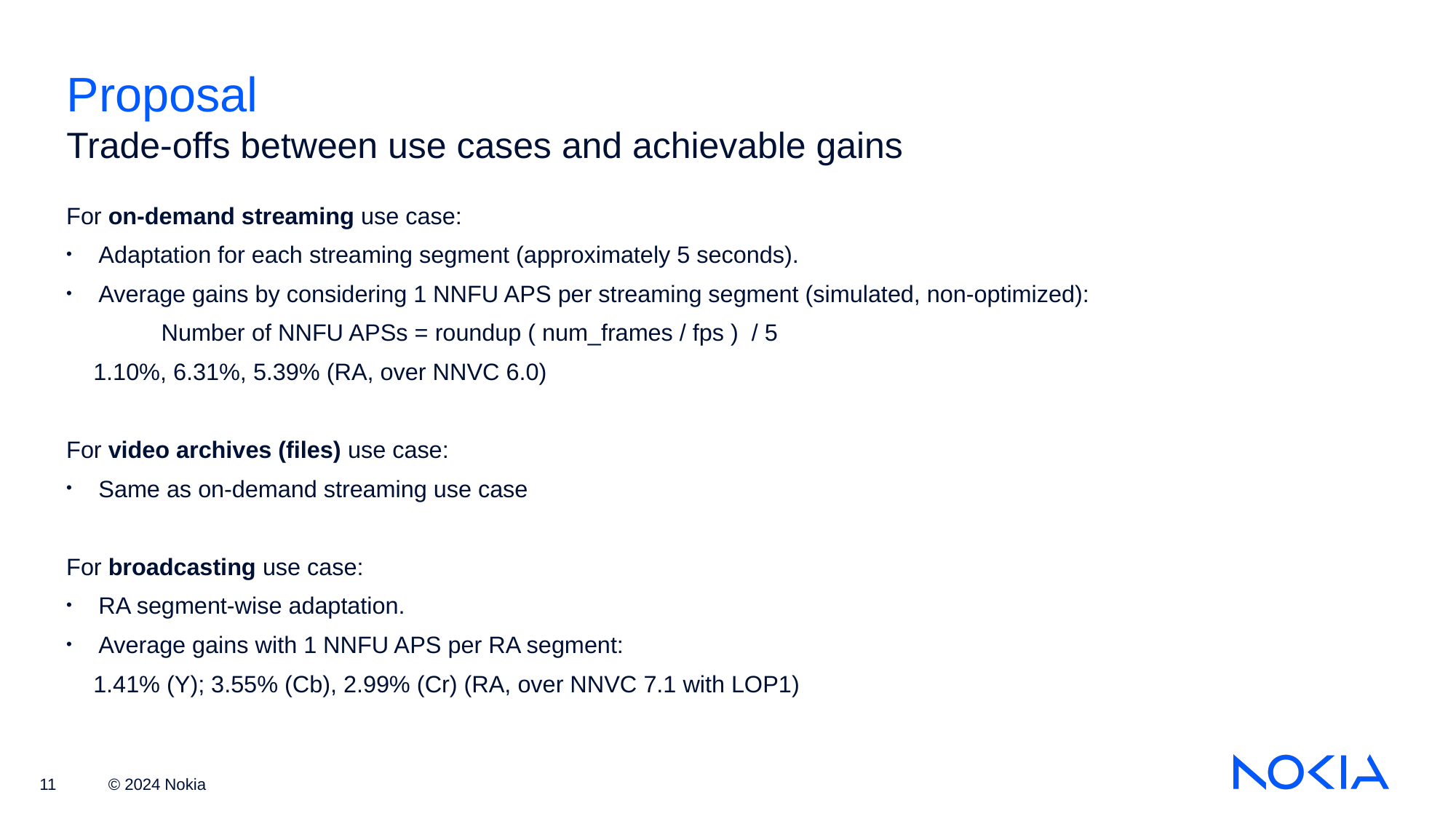

Proposal
Trade-offs between use cases and achievable gains
For on-demand streaming use case:
Adaptation for each streaming segment (approximately 5 seconds).
Average gains by considering 1 NNFU APS per streaming segment (simulated, non-optimized):
	Number of NNFU APSs = roundup ( num_frames / fps )  / 5
	1.10%, 6.31%, 5.39% (RA, over NNVC 6.0)

For video archives (files) use case:
Same as on-demand streaming use case

For broadcasting use case:
RA segment-wise adaptation.
Average gains with 1 NNFU APS per RA segment:
	1.41% (Y); 3.55% (Cb), 2.99% (Cr) (RA, over NNVC 7.1 with LOP1)